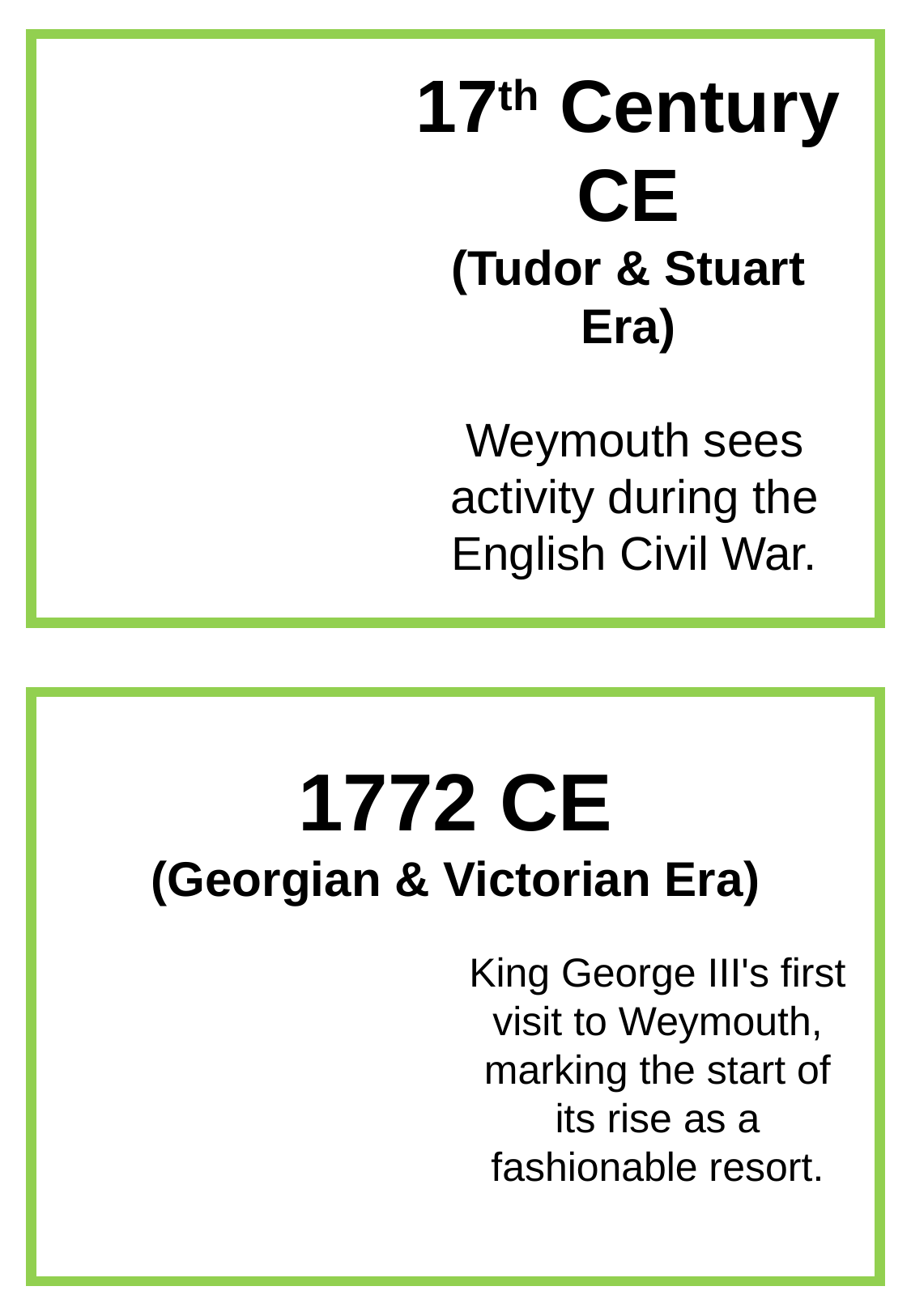

17th Century CE
(Tudor & Stuart Era)

Weymouth sees activity during the English Civil War.

1772 CE
(Georgian & Victorian Era)

King George III's first visit to Weymouth, marking the start of its rise as a fashionable resort.